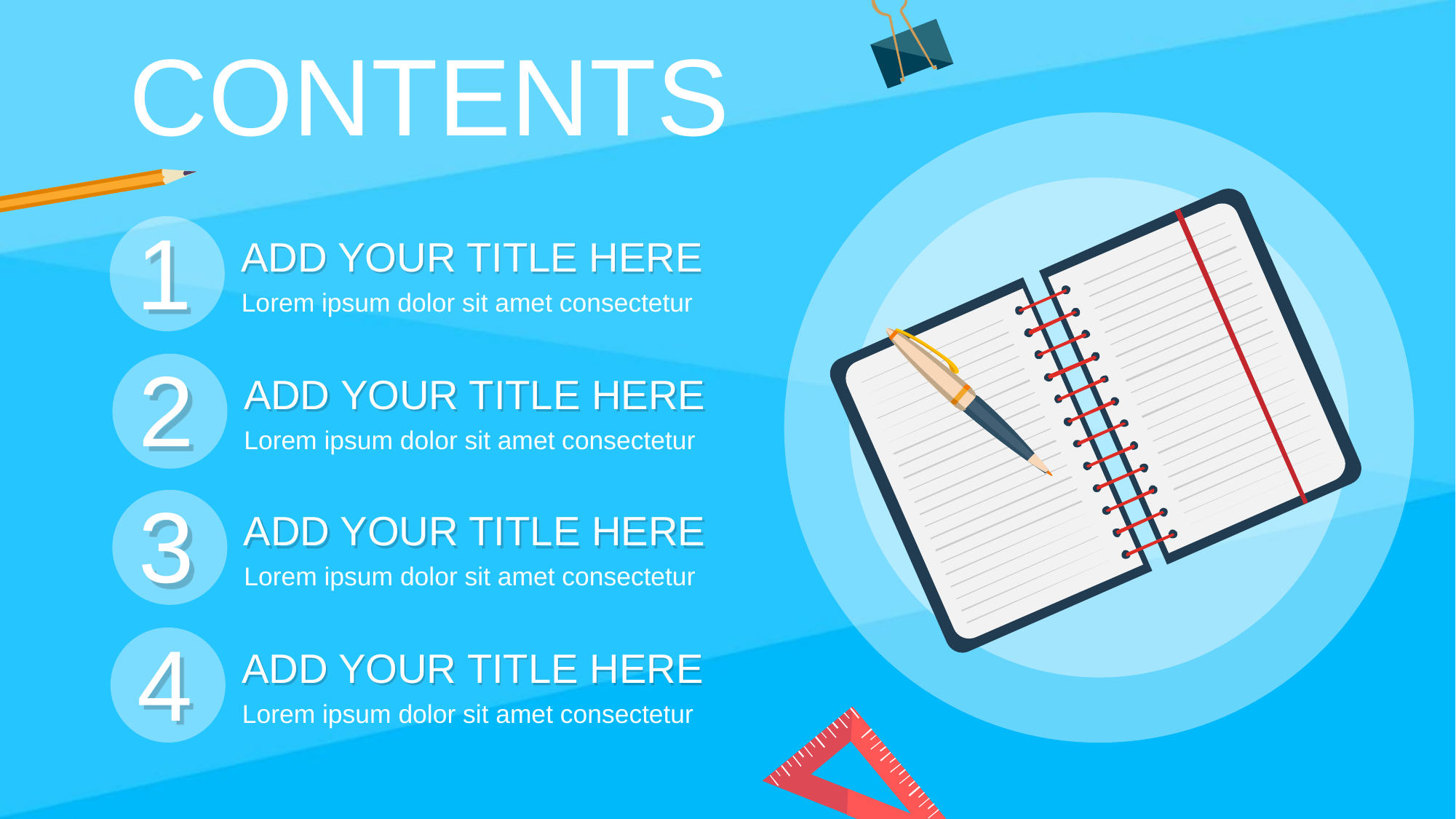

CONTENTS

1

ADD YOUR TITLE HERE
Lorem ipsum dolor sit amet consectetur
2

ADD YOUR TITLE HERE
Lorem ipsum dolor sit amet consectetur
3

ADD YOUR TITLE HERE
Lorem ipsum dolor sit amet consectetur
4

ADD YOUR TITLE HERE

Lorem ipsum dolor sit amet consectetur